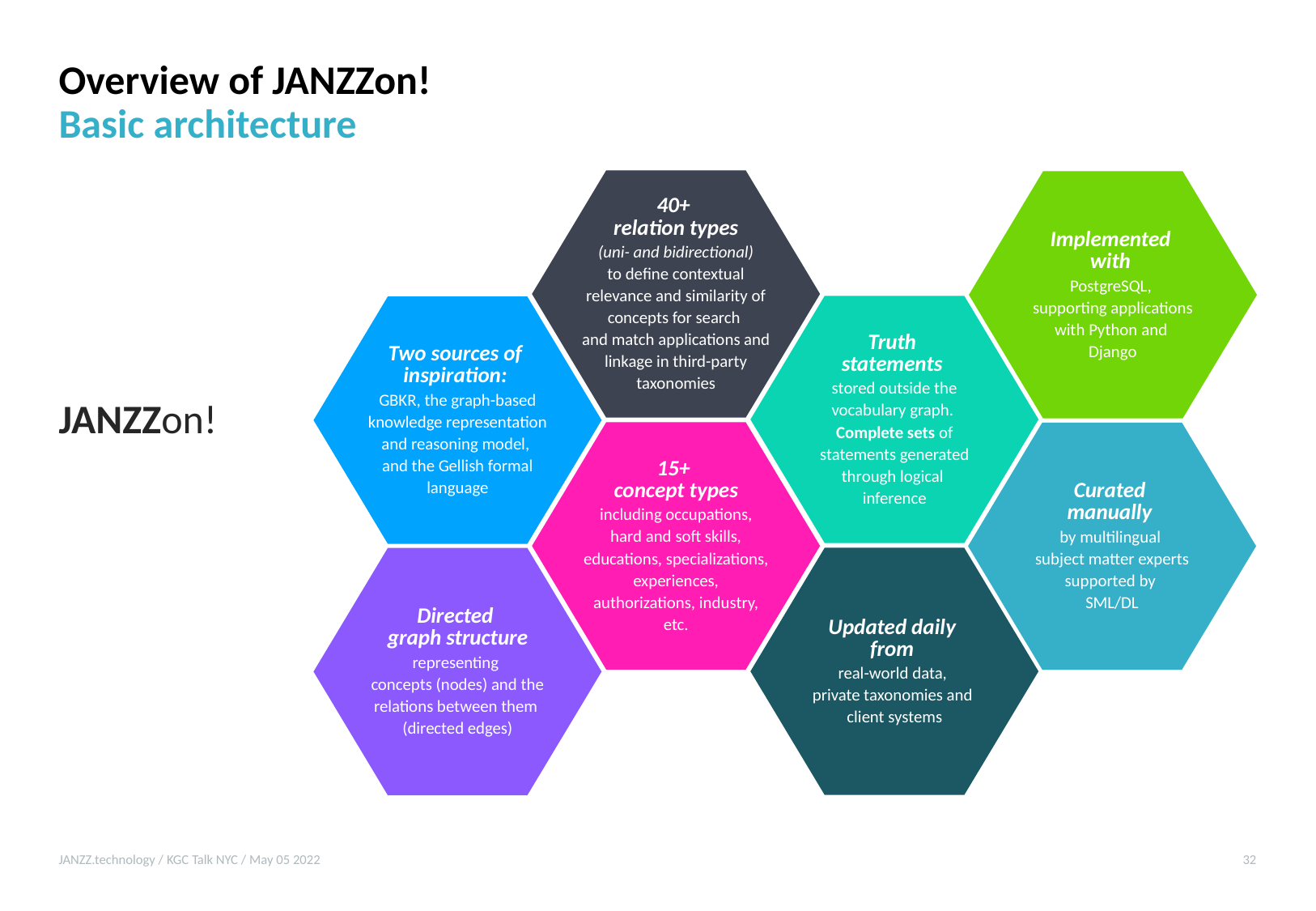

# Overview of JANZZon! Basic architecture
40+
relation types
(uni- and bidirectional)
to define contextual relevance and similarity of concepts for search
and match applications and linkage in third-party taxonomies
Implemented
with
PostgreSQL,
supporting applications with Python and
Django
Truth
statements
stored outside the vocabulary graph.
Complete sets of statements generated through logical
inference
Two sources of
inspiration:
GBKR, the graph-based knowledge representation and reasoning model,
and the Gellish formal language
JANZZon!
15+
concept types
 including occupations,
hard and soft skills, educations, specializations, experiences, authorizations, industry, etc.
Curated
manually
by multilingual
subject matter experts supported by
SML/DL
Updated daily
from
real-world data,
private taxonomies and
client systems
Directed
graph structure representing
concepts (nodes) and the relations between them
(directed edges)
JANZZ.technology / KGC Talk NYC / May 05 2022
32